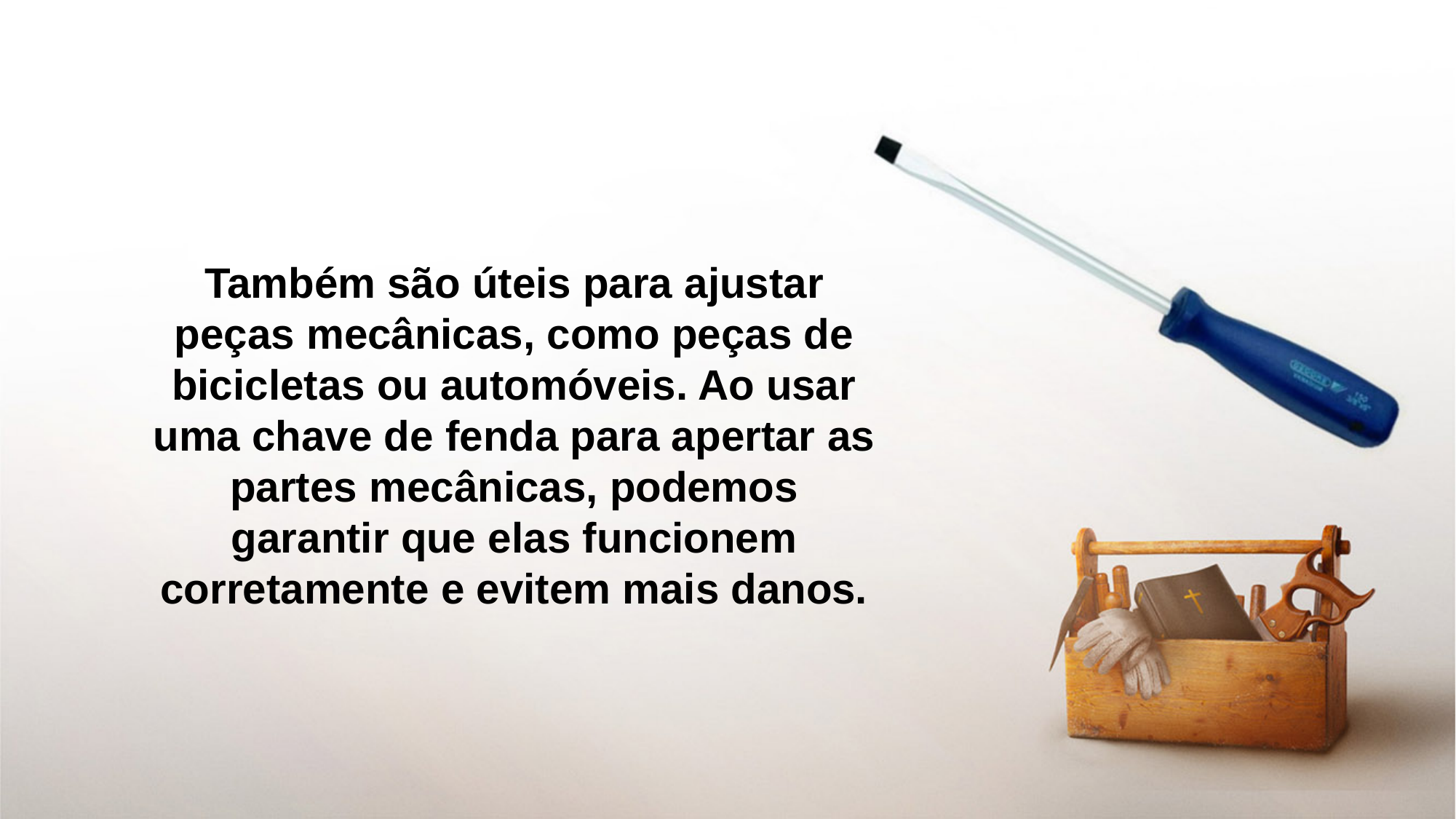

Também são úteis para ajustar peças mecânicas, como peças de bicicletas ou automóveis. Ao usar uma chave de fenda para apertar as partes mecânicas, podemos garantir que elas funcionem corretamente e evitem mais danos.